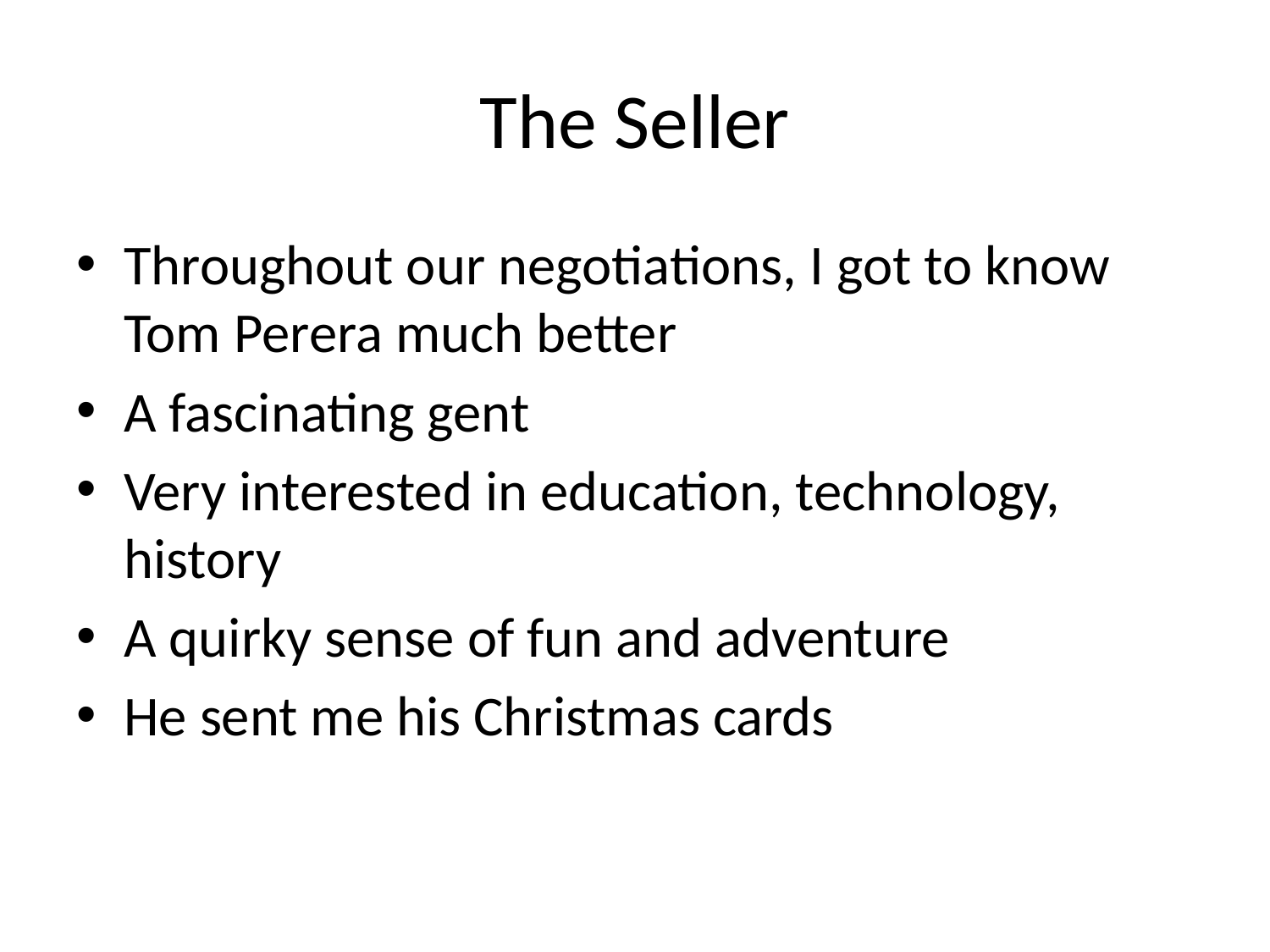

# The Seller
Throughout our negotiations, I got to know Tom Perera much better
A fascinating gent
Very interested in education, technology, history
A quirky sense of fun and adventure
He sent me his Christmas cards